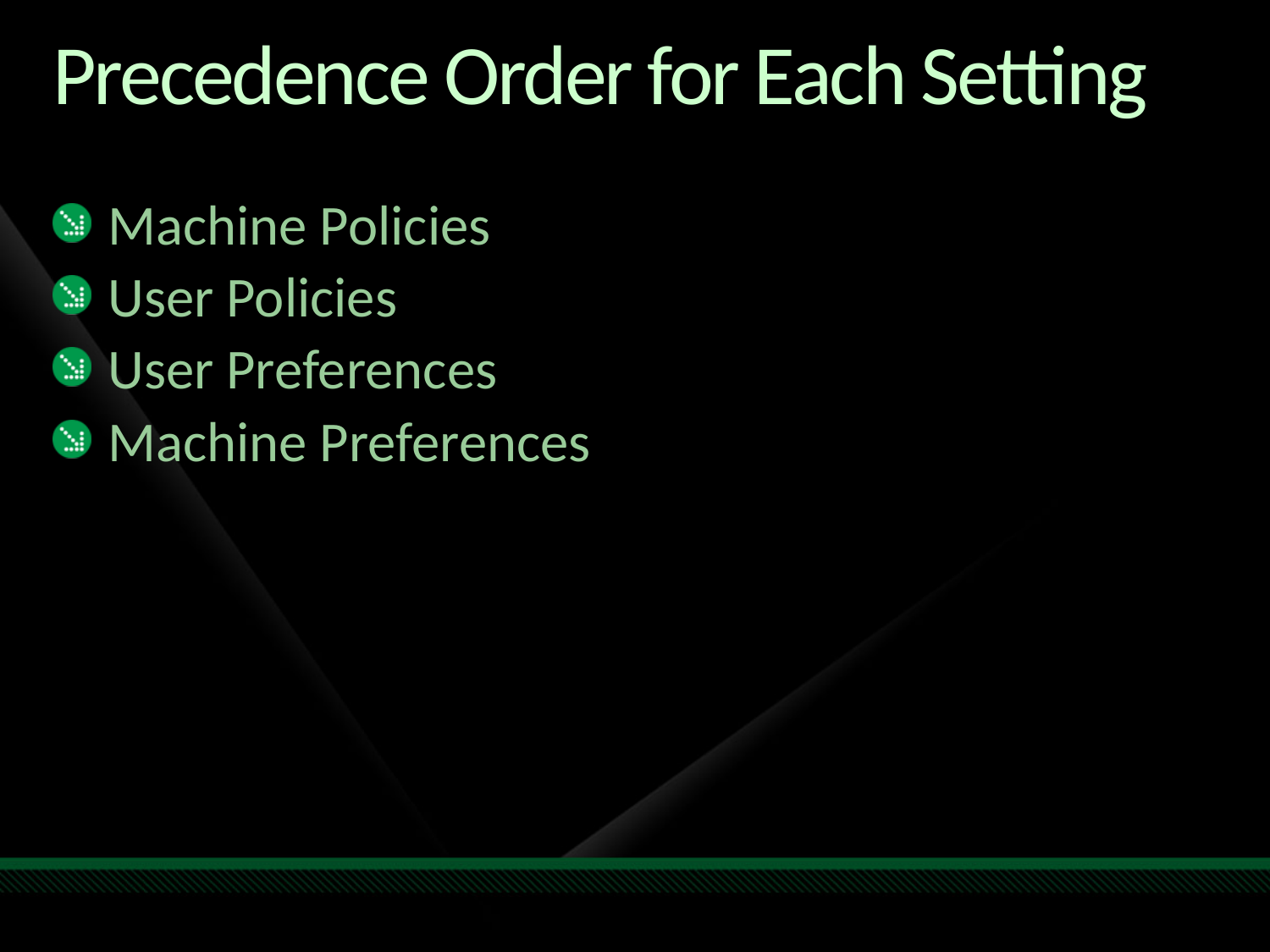

# Precedence Order for Each Setting
Machine Policies
User Policies
User Preferences
Machine Preferences